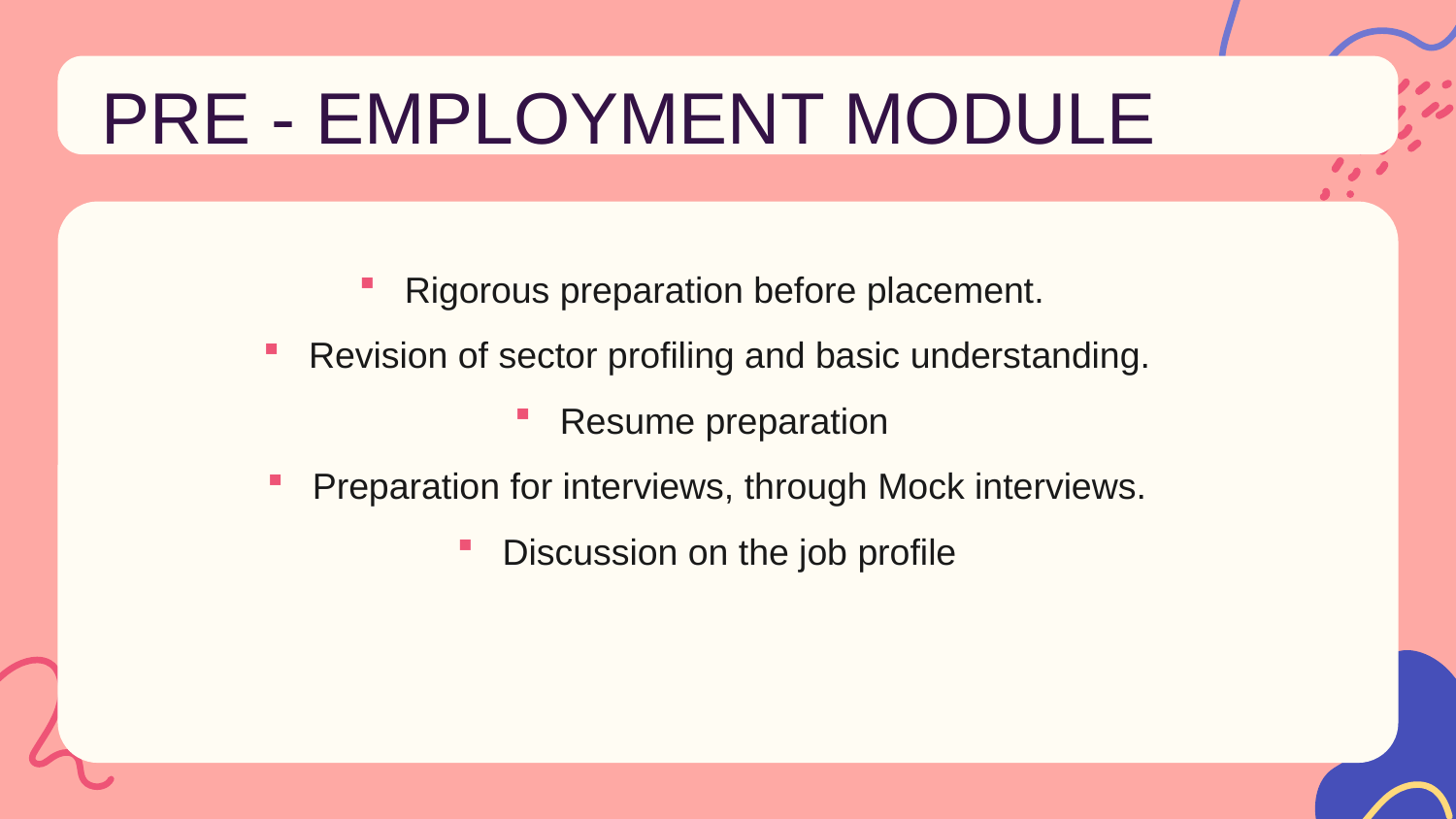

PRE - EMPLOYMENT MODULE
Rigorous preparation before placement.
Revision of sector profiling and basic understanding.
Resume preparation
Preparation for interviews, through Mock interviews.
Discussion on the job profile